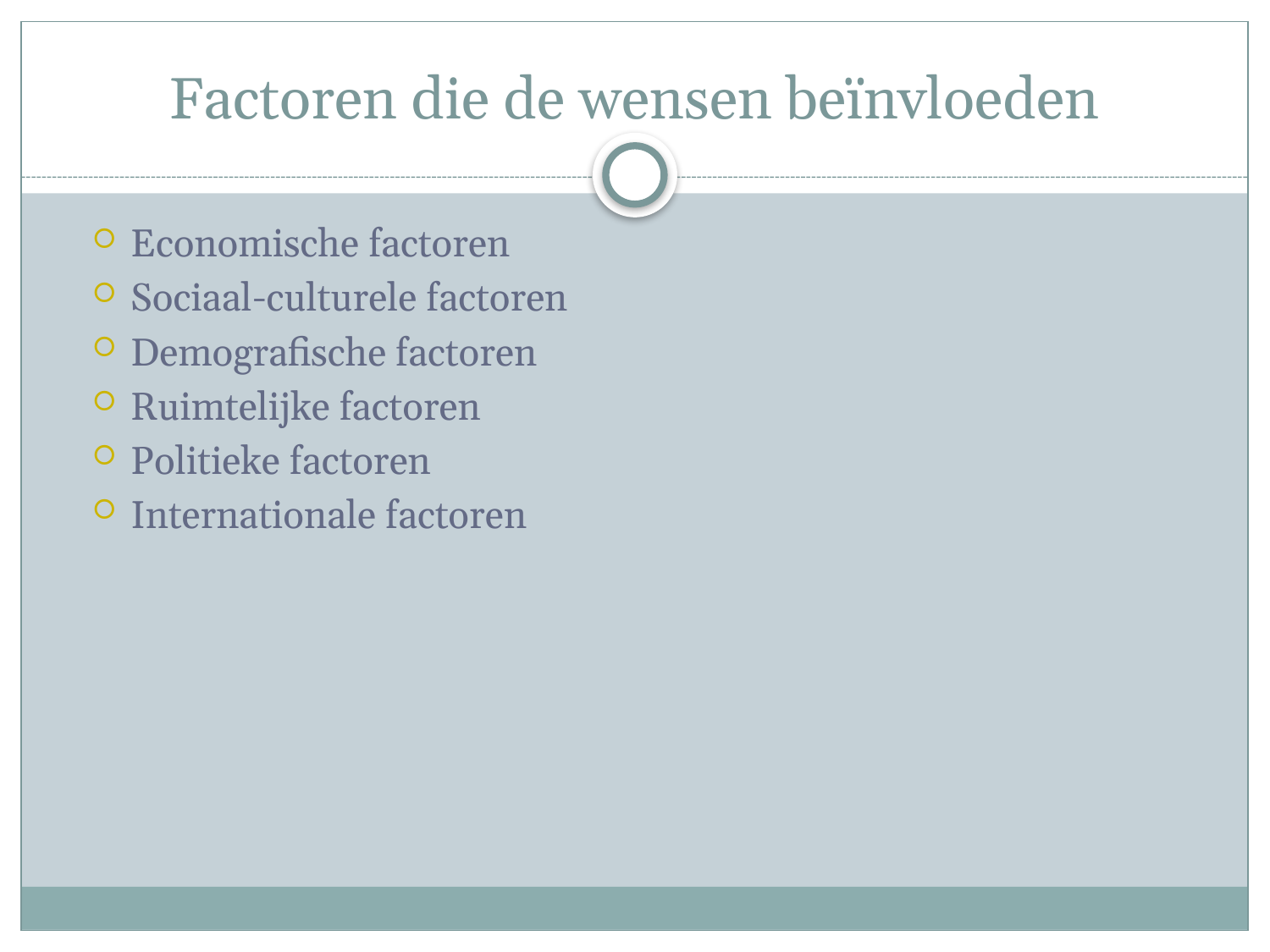

# Factoren die de wensen beïnvloeden
Economische factoren
Sociaal-culturele factoren
Demografische factoren
Ruimtelijke factoren
Politieke factoren
Internationale factoren